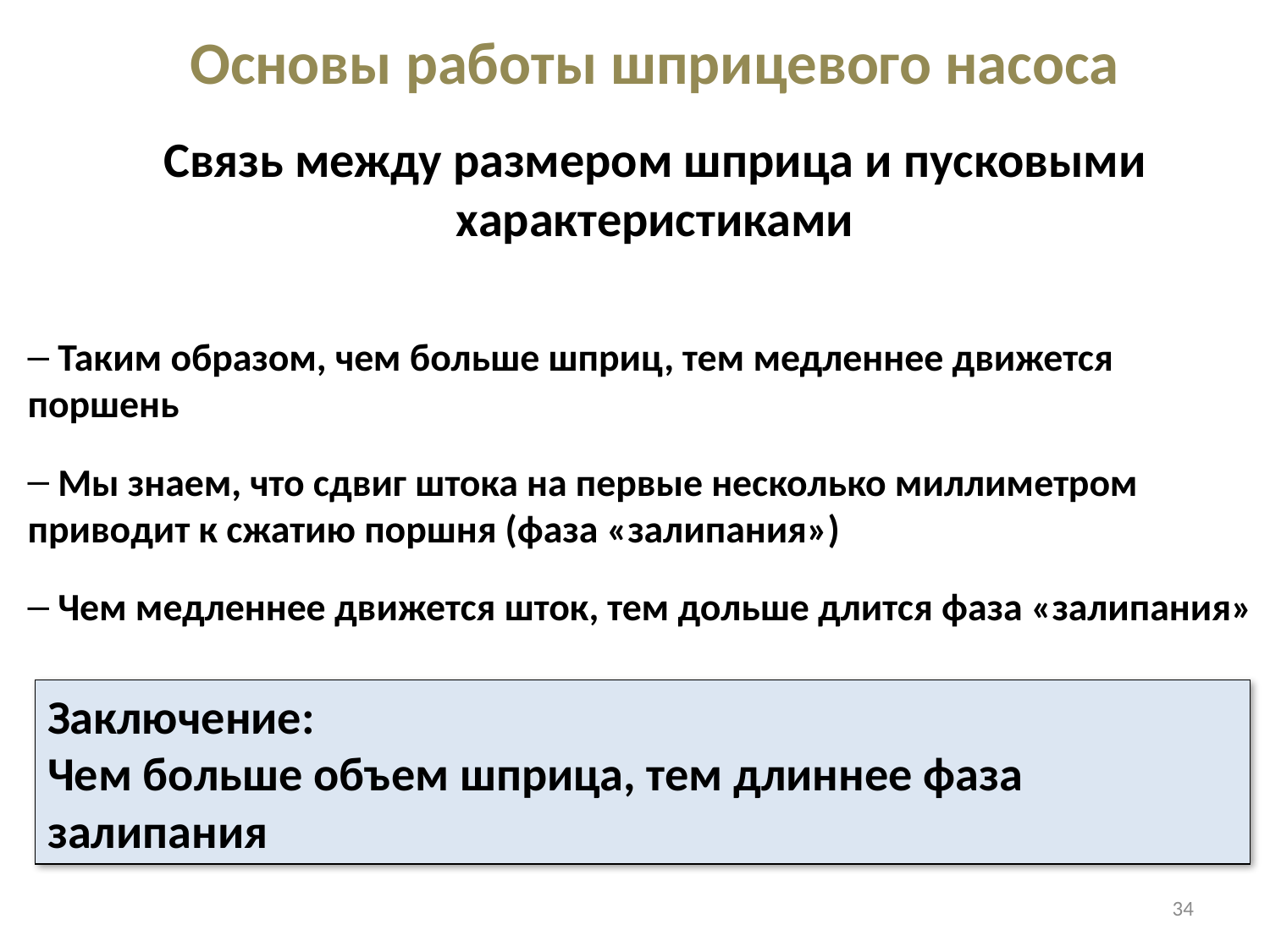

Основы работы шприцевого насоса
Связь между размером шприца и пусковыми характеристиками
 Таким образом, чем больше шприц, тем медленнее движется поршень
 Мы знаем, что сдвиг штока на первые несколько миллиметром приводит к сжатию поршня (фаза «залипания»)
 Чем медленнее движется шток, тем дольше длится фаза «залипания»
Заключение:
Чем больше объем шприца, тем длиннее фаза залипания
34